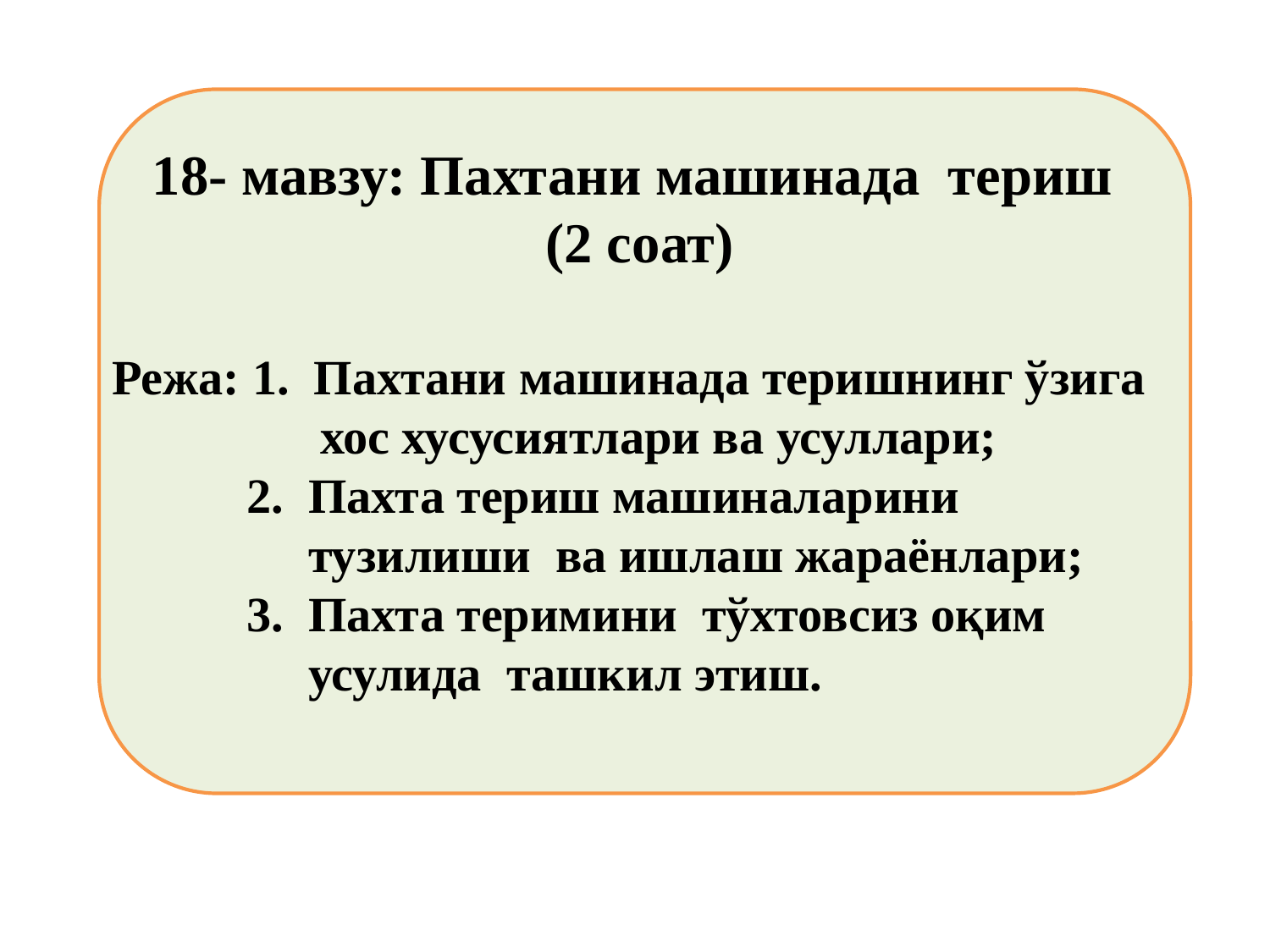

18- мавзу: Пахтани машинада  териш
(2 соат)

Режа: 1.  Пахтани машинада теришнинг ўзига
                 хос хусусиятлари ва усуллари;
           2.  Пахта териш машиналарини
                тузилиши  ва ишлаш жараёнлари;
           3.  Пахта теримини  тўхтовсиз оқим
                усулида  ташкил этиш.